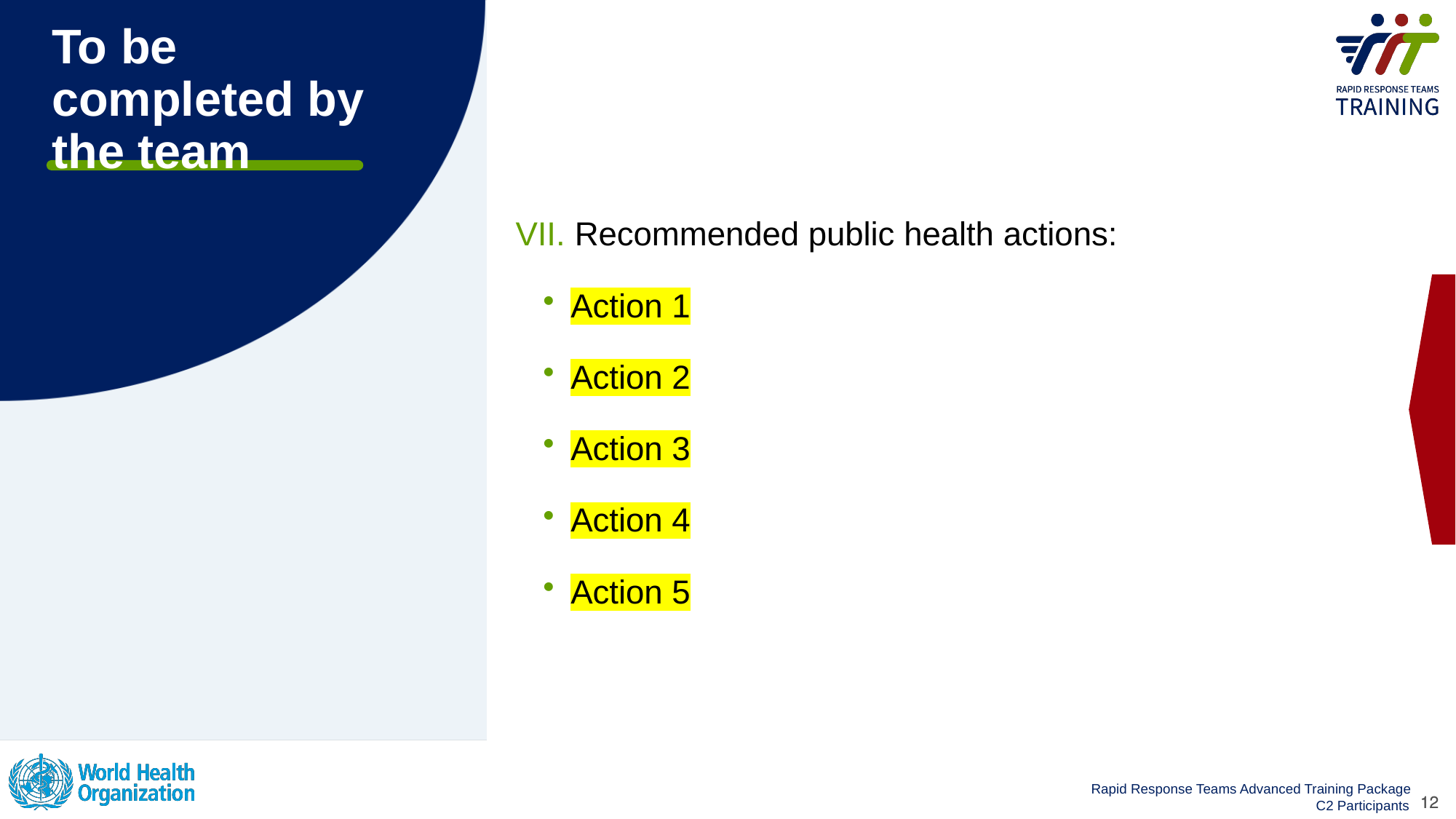

# To be completed by the team
VII. Recommended public health actions:

Action 1

Action 2

Action 3

Action 4

Action 5